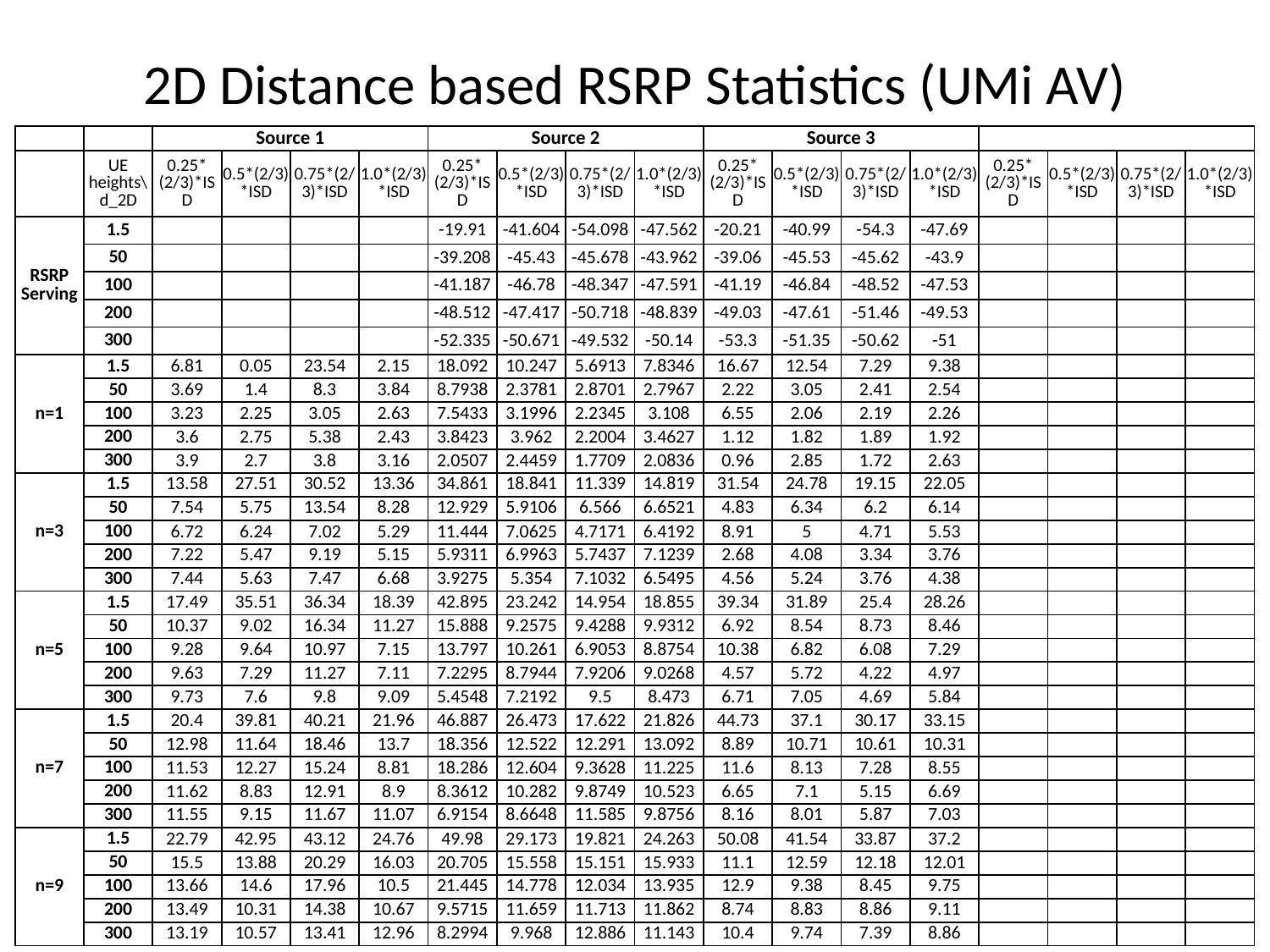

# 2D Distance based RSRP Statistics (UMi AV)
|  |  | Source 1 |  |  |  | Source 2 |  |  |  | Source 3 |  |  |  |  |  |  |  |
| --- | --- | --- | --- | --- | --- | --- | --- | --- | --- | --- | --- | --- | --- | --- | --- | --- | --- |
|  | UE heights\d\_2D | 0.25\* (2/3)\*ISD | 0.5\*(2/3)\*ISD | 0.75\*(2/3)\*ISD | 1.0\*(2/3)\*ISD | 0.25\* (2/3)\*ISD | 0.5\*(2/3)\*ISD | 0.75\*(2/3)\*ISD | 1.0\*(2/3)\*ISD | 0.25\* (2/3)\*ISD | 0.5\*(2/3)\*ISD | 0.75\*(2/3)\*ISD | 1.0\*(2/3)\*ISD | 0.25\* (2/3)\*ISD | 0.5\*(2/3)\*ISD | 0.75\*(2/3)\*ISD | 1.0\*(2/3)\*ISD |
| RSRP Serving | 1.5 |  |  |  |  | -19.91 | -41.604 | -54.098 | -47.562 | -20.21 | -40.99 | -54.3 | -47.69 |  |  |  |  |
|  | 50 |  |  |  |  | -39.208 | -45.43 | -45.678 | -43.962 | -39.06 | -45.53 | -45.62 | -43.9 |  |  |  |  |
|  | 100 |  |  |  |  | -41.187 | -46.78 | -48.347 | -47.591 | -41.19 | -46.84 | -48.52 | -47.53 |  |  |  |  |
|  | 200 |  |  |  |  | -48.512 | -47.417 | -50.718 | -48.839 | -49.03 | -47.61 | -51.46 | -49.53 |  |  |  |  |
|  | 300 |  |  |  |  | -52.335 | -50.671 | -49.532 | -50.14 | -53.3 | -51.35 | -50.62 | -51 |  |  |  |  |
| n=1 | 1.5 | 6.81 | 0.05 | 23.54 | 2.15 | 18.092 | 10.247 | 5.6913 | 7.8346 | 16.67 | 12.54 | 7.29 | 9.38 |  |  |  |  |
|  | 50 | 3.69 | 1.4 | 8.3 | 3.84 | 8.7938 | 2.3781 | 2.8701 | 2.7967 | 2.22 | 3.05 | 2.41 | 2.54 |  |  |  |  |
|  | 100 | 3.23 | 2.25 | 3.05 | 2.63 | 7.5433 | 3.1996 | 2.2345 | 3.108 | 6.55 | 2.06 | 2.19 | 2.26 |  |  |  |  |
|  | 200 | 3.6 | 2.75 | 5.38 | 2.43 | 3.8423 | 3.962 | 2.2004 | 3.4627 | 1.12 | 1.82 | 1.89 | 1.92 |  |  |  |  |
|  | 300 | 3.9 | 2.7 | 3.8 | 3.16 | 2.0507 | 2.4459 | 1.7709 | 2.0836 | 0.96 | 2.85 | 1.72 | 2.63 |  |  |  |  |
| n=3 | 1.5 | 13.58 | 27.51 | 30.52 | 13.36 | 34.861 | 18.841 | 11.339 | 14.819 | 31.54 | 24.78 | 19.15 | 22.05 |  |  |  |  |
|  | 50 | 7.54 | 5.75 | 13.54 | 8.28 | 12.929 | 5.9106 | 6.566 | 6.6521 | 4.83 | 6.34 | 6.2 | 6.14 |  |  |  |  |
|  | 100 | 6.72 | 6.24 | 7.02 | 5.29 | 11.444 | 7.0625 | 4.7171 | 6.4192 | 8.91 | 5 | 4.71 | 5.53 |  |  |  |  |
|  | 200 | 7.22 | 5.47 | 9.19 | 5.15 | 5.9311 | 6.9963 | 5.7437 | 7.1239 | 2.68 | 4.08 | 3.34 | 3.76 |  |  |  |  |
|  | 300 | 7.44 | 5.63 | 7.47 | 6.68 | 3.9275 | 5.354 | 7.1032 | 6.5495 | 4.56 | 5.24 | 3.76 | 4.38 |  |  |  |  |
| n=5 | 1.5 | 17.49 | 35.51 | 36.34 | 18.39 | 42.895 | 23.242 | 14.954 | 18.855 | 39.34 | 31.89 | 25.4 | 28.26 |  |  |  |  |
|  | 50 | 10.37 | 9.02 | 16.34 | 11.27 | 15.888 | 9.2575 | 9.4288 | 9.9312 | 6.92 | 8.54 | 8.73 | 8.46 |  |  |  |  |
|  | 100 | 9.28 | 9.64 | 10.97 | 7.15 | 13.797 | 10.261 | 6.9053 | 8.8754 | 10.38 | 6.82 | 6.08 | 7.29 |  |  |  |  |
|  | 200 | 9.63 | 7.29 | 11.27 | 7.11 | 7.2295 | 8.7944 | 7.9206 | 9.0268 | 4.57 | 5.72 | 4.22 | 4.97 |  |  |  |  |
|  | 300 | 9.73 | 7.6 | 9.8 | 9.09 | 5.4548 | 7.2192 | 9.5 | 8.473 | 6.71 | 7.05 | 4.69 | 5.84 |  |  |  |  |
| n=7 | 1.5 | 20.4 | 39.81 | 40.21 | 21.96 | 46.887 | 26.473 | 17.622 | 21.826 | 44.73 | 37.1 | 30.17 | 33.15 |  |  |  |  |
|  | 50 | 12.98 | 11.64 | 18.46 | 13.7 | 18.356 | 12.522 | 12.291 | 13.092 | 8.89 | 10.71 | 10.61 | 10.31 |  |  |  |  |
|  | 100 | 11.53 | 12.27 | 15.24 | 8.81 | 18.286 | 12.604 | 9.3628 | 11.225 | 11.6 | 8.13 | 7.28 | 8.55 |  |  |  |  |
|  | 200 | 11.62 | 8.83 | 12.91 | 8.9 | 8.3612 | 10.282 | 9.8749 | 10.523 | 6.65 | 7.1 | 5.15 | 6.69 |  |  |  |  |
|  | 300 | 11.55 | 9.15 | 11.67 | 11.07 | 6.9154 | 8.6648 | 11.585 | 9.8756 | 8.16 | 8.01 | 5.87 | 7.03 |  |  |  |  |
| n=9 | 1.5 | 22.79 | 42.95 | 43.12 | 24.76 | 49.98 | 29.173 | 19.821 | 24.263 | 50.08 | 41.54 | 33.87 | 37.2 |  |  |  |  |
|  | 50 | 15.5 | 13.88 | 20.29 | 16.03 | 20.705 | 15.558 | 15.151 | 15.933 | 11.1 | 12.59 | 12.18 | 12.01 |  |  |  |  |
|  | 100 | 13.66 | 14.6 | 17.96 | 10.5 | 21.445 | 14.778 | 12.034 | 13.935 | 12.9 | 9.38 | 8.45 | 9.75 |  |  |  |  |
|  | 200 | 13.49 | 10.31 | 14.38 | 10.67 | 9.5715 | 11.659 | 11.713 | 11.862 | 8.74 | 8.83 | 8.86 | 9.11 |  |  |  |  |
|  | 300 | 13.19 | 10.57 | 13.41 | 12.96 | 8.2994 | 9.968 | 12.886 | 11.143 | 10.4 | 9.74 | 7.39 | 8.86 |  |  |  |  |